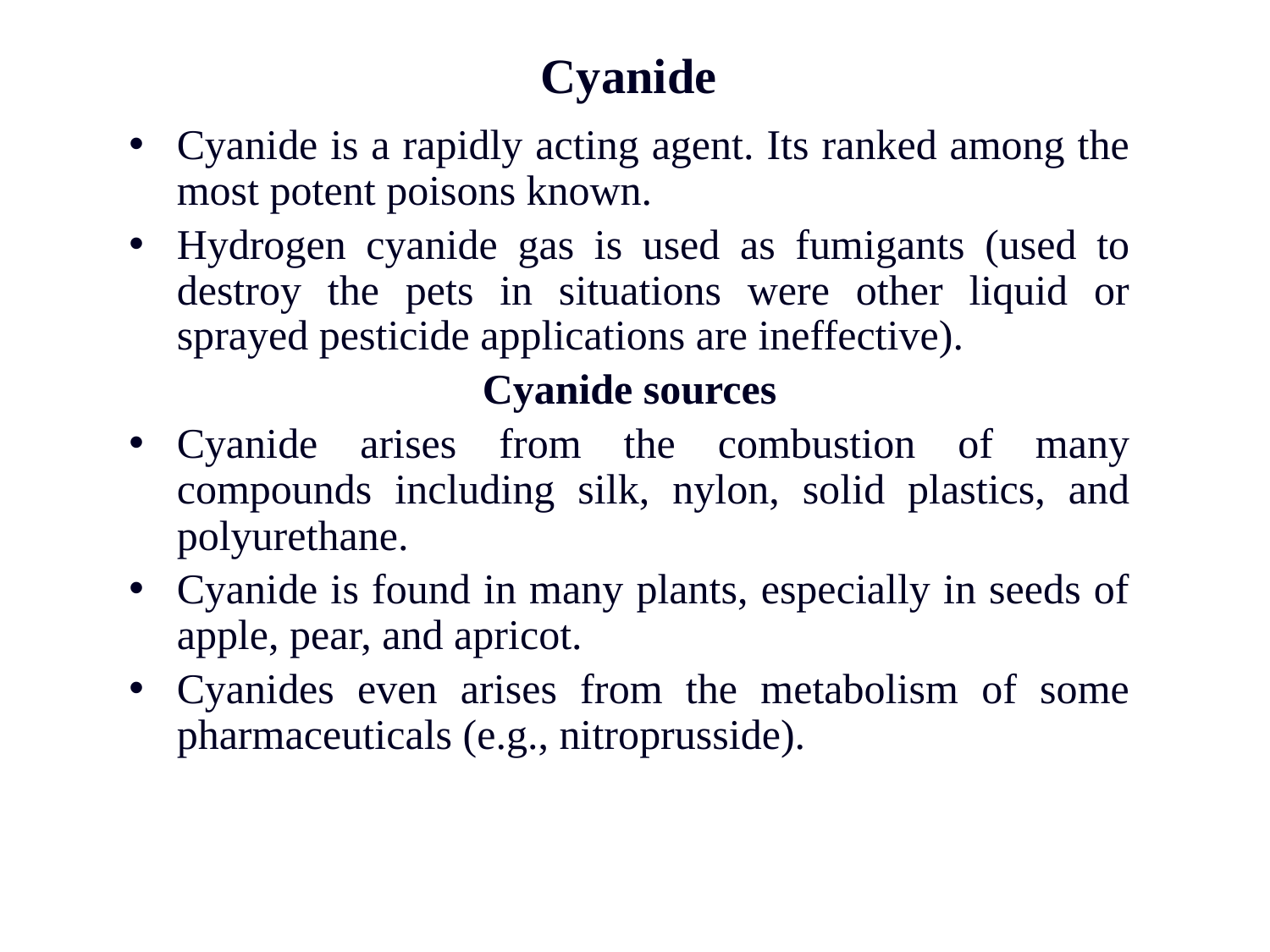

# Cyanide
Cyanide is a rapidly acting agent. Its ranked among the most potent poisons known.
Hydrogen cyanide gas is used as fumigants (used to destroy the pets in situations were other liquid or sprayed pesticide applications are ineffective).
Cyanide sources
Cyanide arises from the combustion of many compounds including silk, nylon, solid plastics, and polyurethane.
Cyanide is found in many plants, especially in seeds of apple, pear, and apricot.
Cyanides even arises from the metabolism of some pharmaceuticals (e.g., nitroprusside).